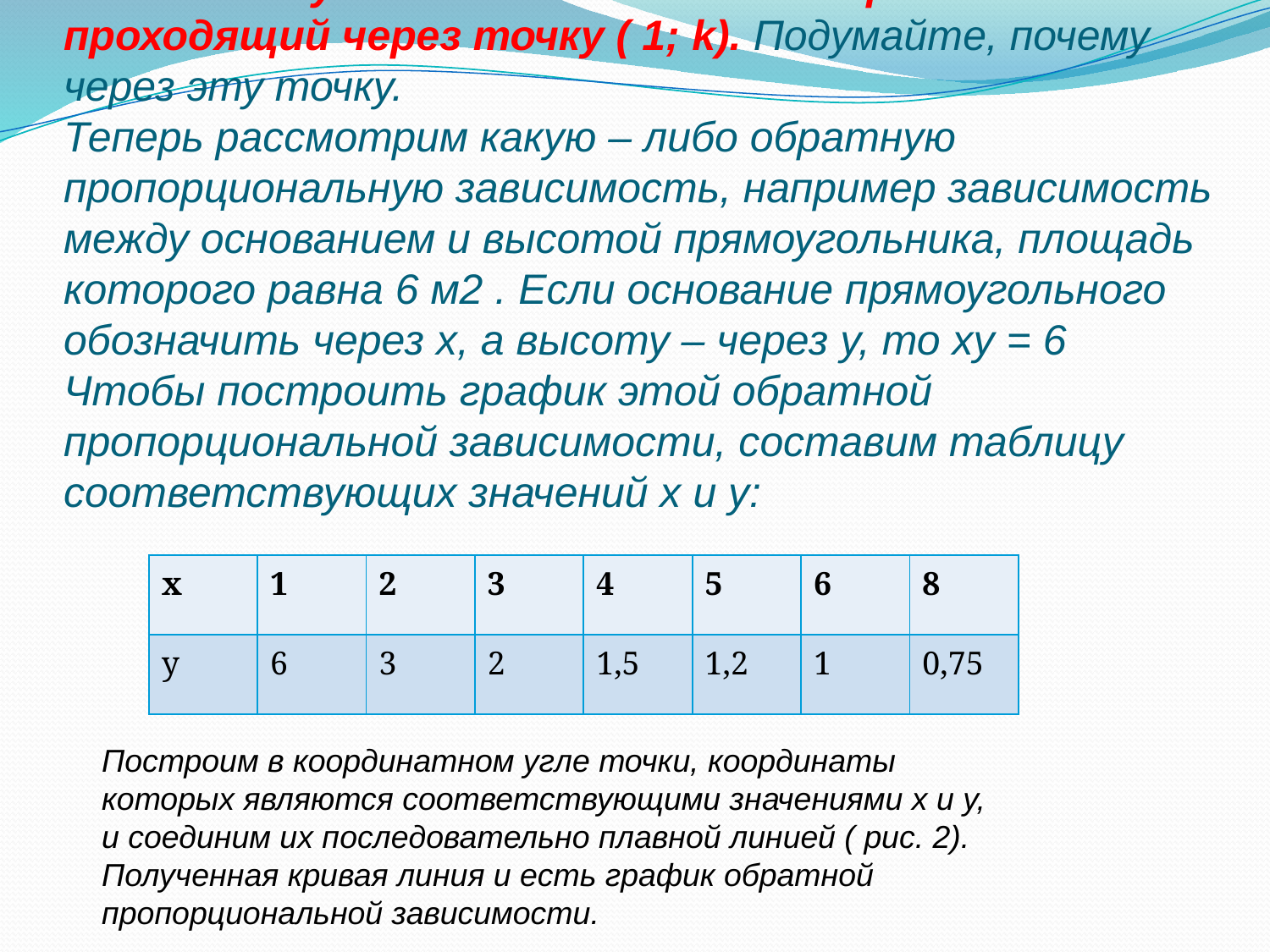

# Этот вывод справедлив для любой прямой пропорциональной зависимости : графиком любой прямой пропорциональной зависимости у = k x является луч с началом в начале координат и проходящий через точку ( 1; k). Подумайте, почему через эту точку. Теперь рассмотрим какую – либо обратную пропорциональную зависимость, например зависимость между основанием и высотой прямоугольника, площадь которого равна 6 м2 . Если основание прямоугольного обозначить через х, а высоту – через у, то ху = 6 Чтобы построить график этой обратной пропорциональной зависимости, составим таблицу соответствующих значений х и у:
| х | 1 | 2 | 3 | 4 | 5 | 6 | 8 |
| --- | --- | --- | --- | --- | --- | --- | --- |
| у | 6 | 3 | 2 | 1,5 | 1,2 | 1 | 0,75 |
Построим в координатном угле точки, координаты которых являются соответствующими значениями х и у, и соединим их последовательно плавной линией ( рис. 2). Полученная кривая линия и есть график обратной пропорциональной зависимости.